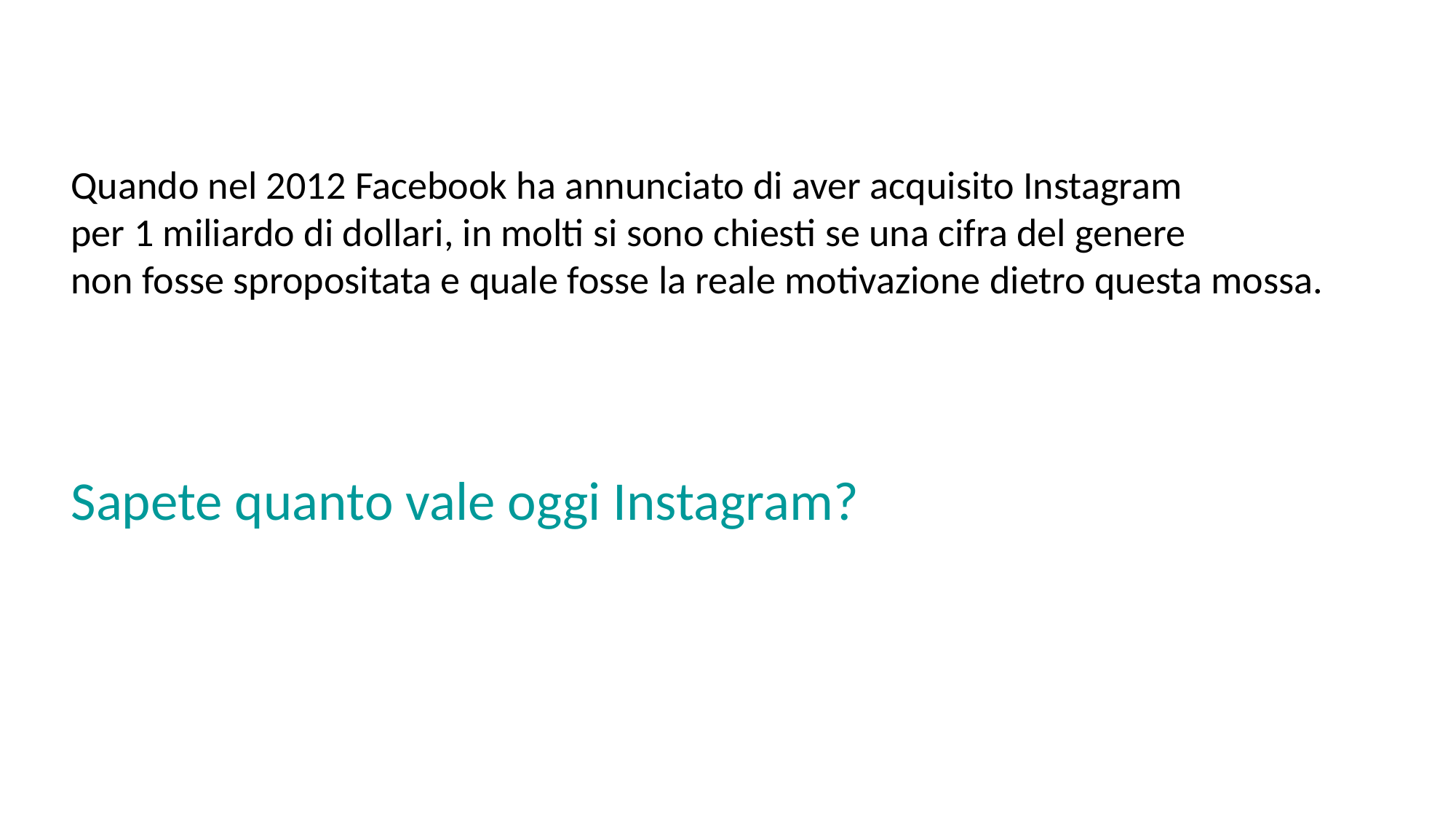

Quando nel 2012 Facebook ha annunciato di aver acquisito Instagram
per 1 miliardo di dollari, in molti si sono chiesti se una cifra del genere
non fosse spropositata e quale fosse la reale motivazione dietro questa mossa.

Sapete quanto vale oggi Instagram?